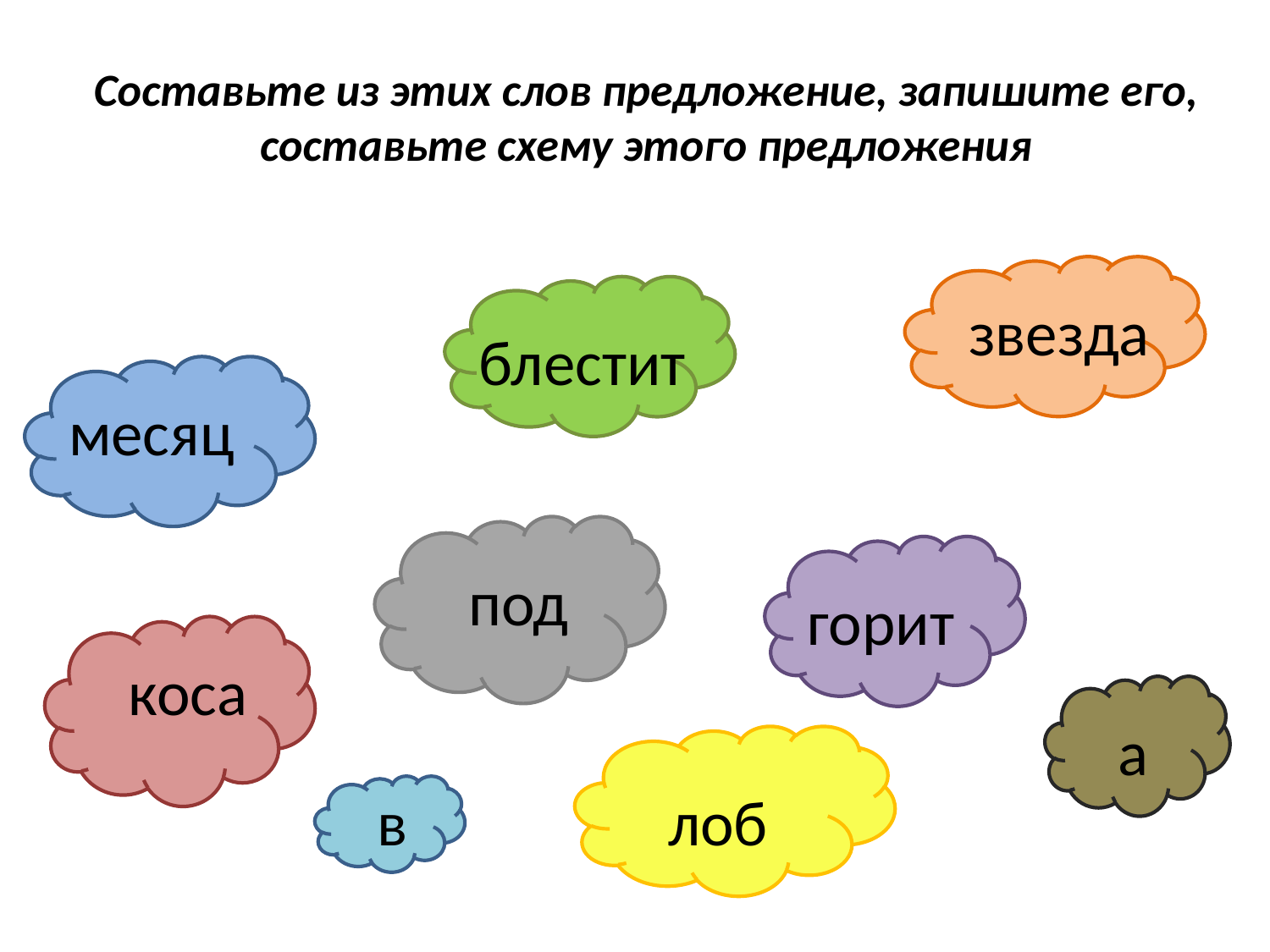

# Составьте из этих слов предложение, запишите его, составьте схему этого предложения

звезда
блестит

месяц

под
горит

коса

а

в
лоб